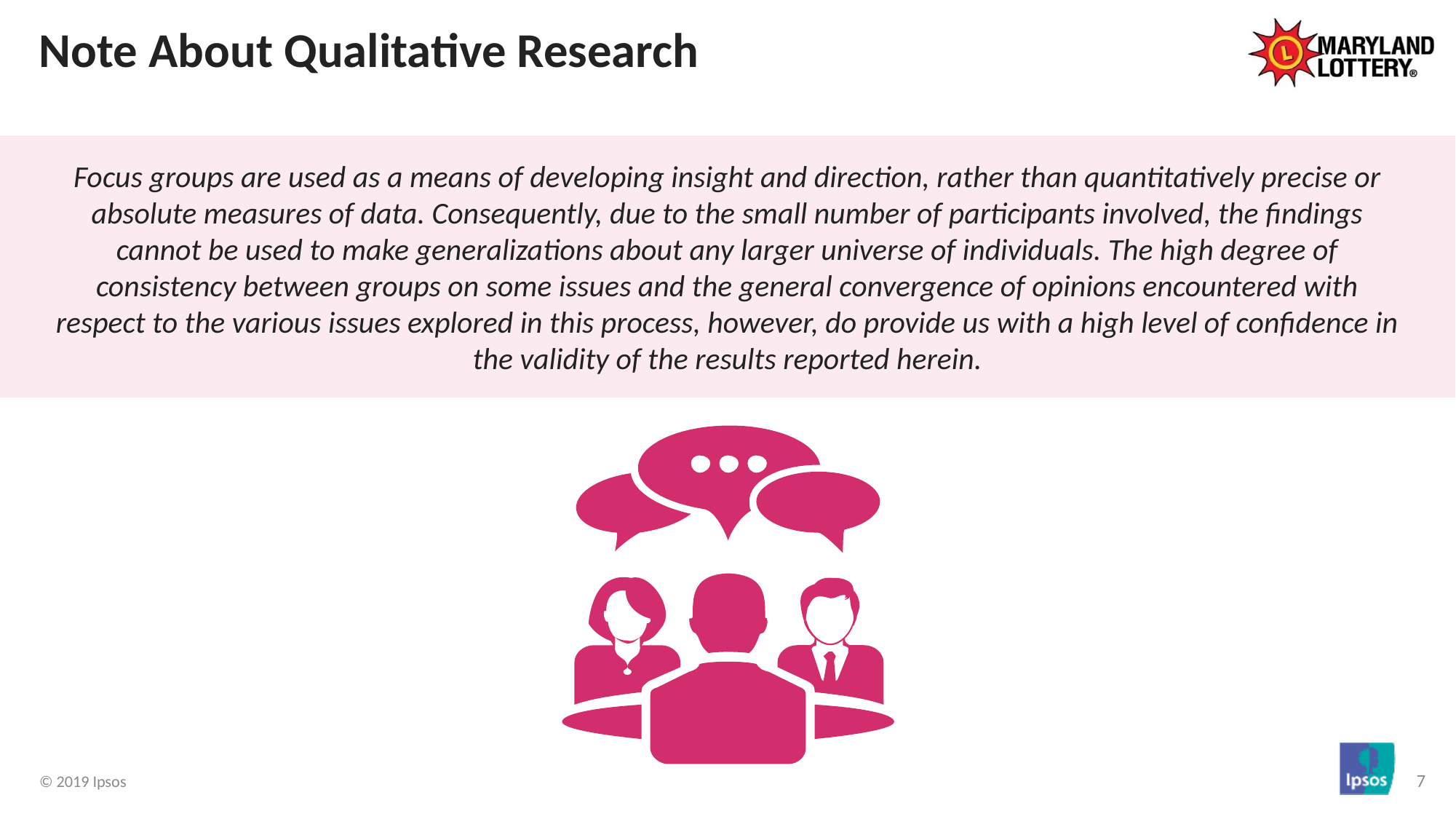

# Note About Qualitative Research
Focus groups are used as a means of developing insight and direction, rather than quantitatively precise or absolute measures of data. Consequently, due to the small number of participants involved, the findings cannot be used to make generalizations about any larger universe of individuals. The high degree of consistency between groups on some issues and the general convergence of opinions encountered with respect to the various issues explored in this process, however, do provide us with a high level of confidence in the validity of the results reported herein.